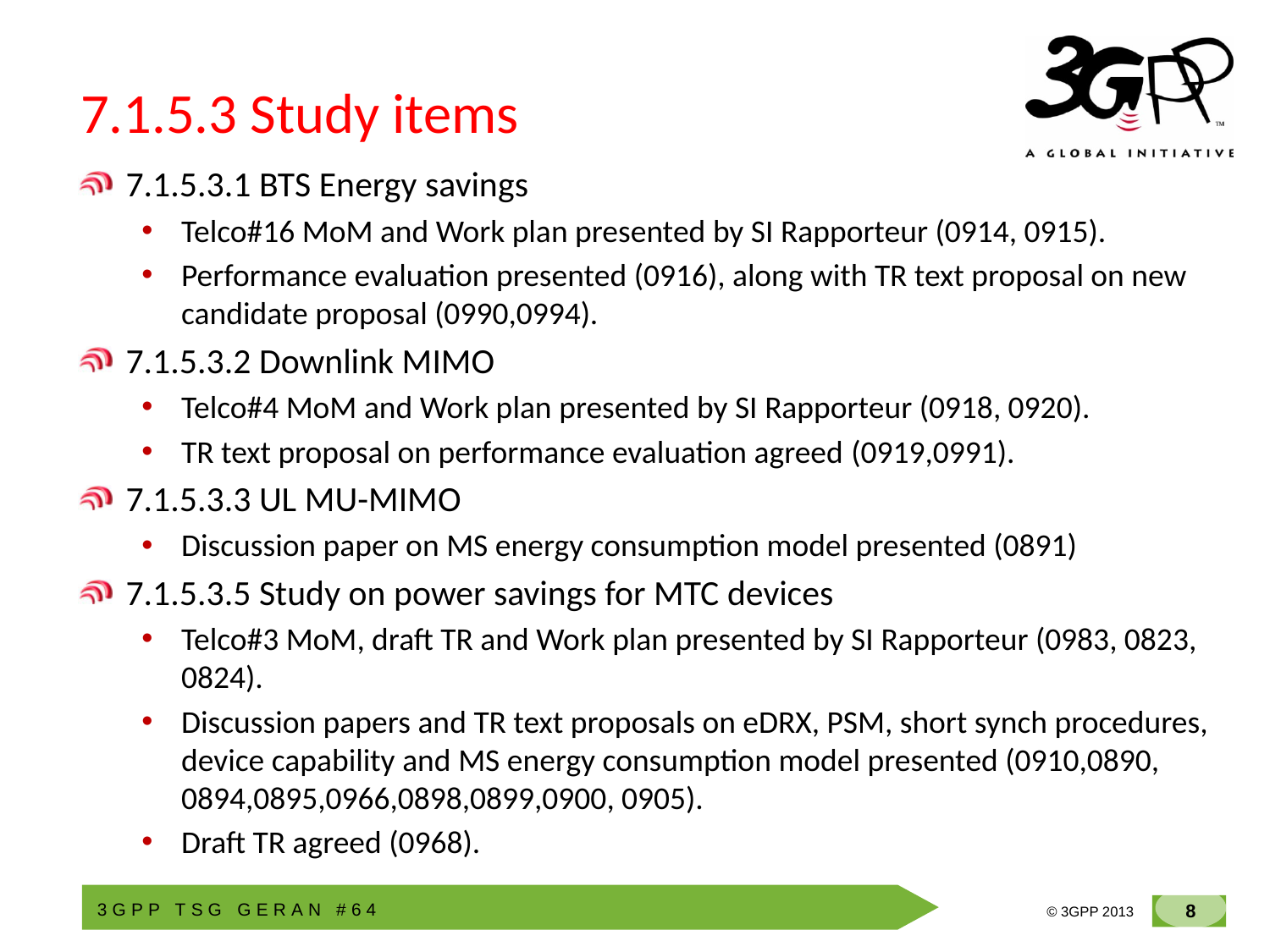

# 7.1.5.3 Study items
7.1.5.3.1 BTS Energy savings
Telco#16 MoM and Work plan presented by SI Rapporteur (0914, 0915).
Performance evaluation presented (0916), along with TR text proposal on new candidate proposal (0990,0994).
7.1.5.3.2 Downlink MIMO
Telco#4 MoM and Work plan presented by SI Rapporteur (0918, 0920).
TR text proposal on performance evaluation agreed (0919,0991).
7.1.5.3.3 UL MU-MIMO
Discussion paper on MS energy consumption model presented (0891)
7.1.5.3.5 Study on power savings for MTC devices
Telco#3 MoM, draft TR and Work plan presented by SI Rapporteur (0983, 0823, 0824).
Discussion papers and TR text proposals on eDRX, PSM, short synch procedures, device capability and MS energy consumption model presented (0910,0890, 0894,0895,0966,0898,0899,0900, 0905).
Draft TR agreed (0968).